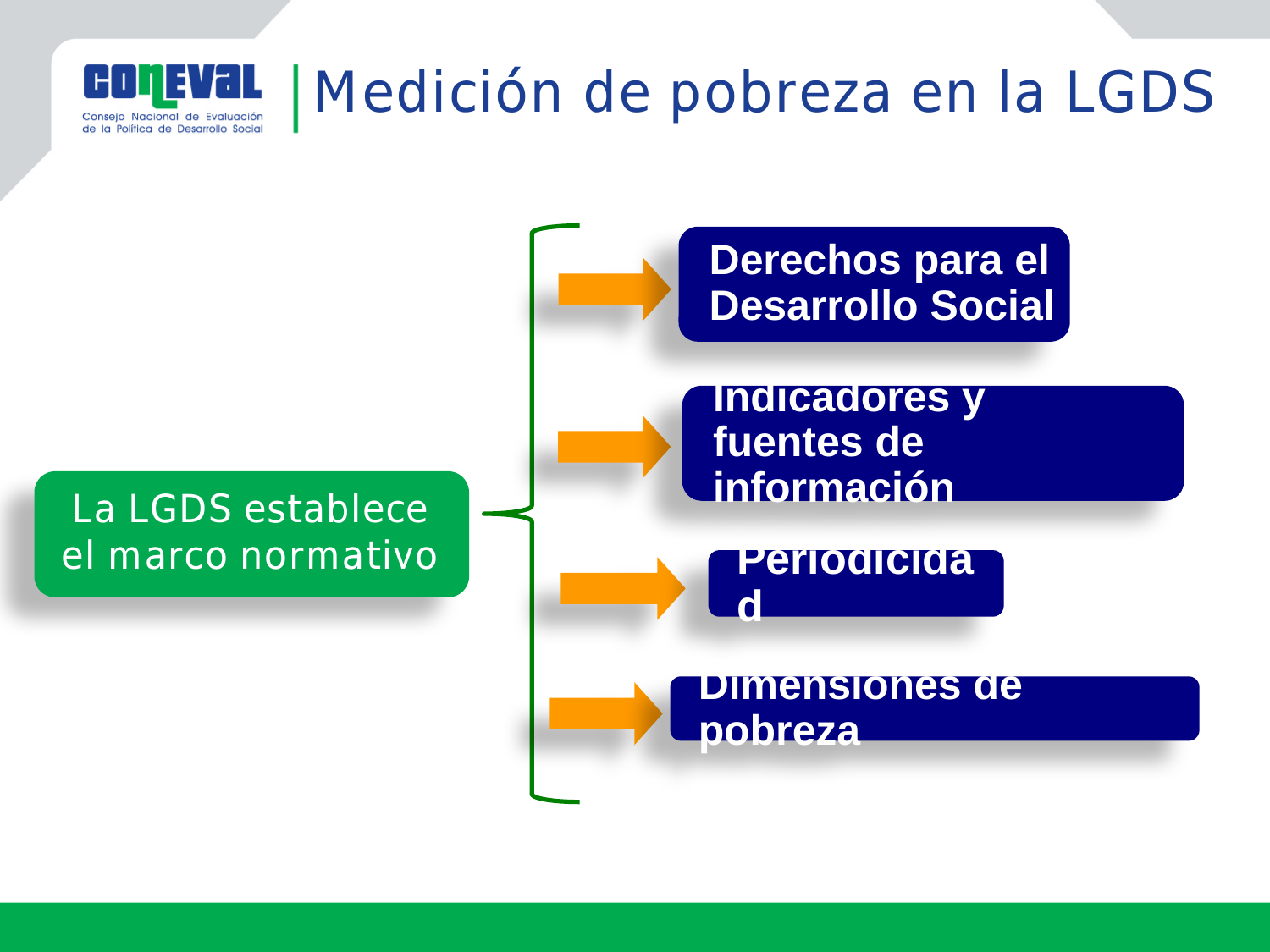

Medición de pobreza en la LGDS

Derechos para el
Desarrollo Social

Indicadores y
fuentes de información

La LGDS establece el marco normativo
Periodicidad

Dimensiones de pobreza